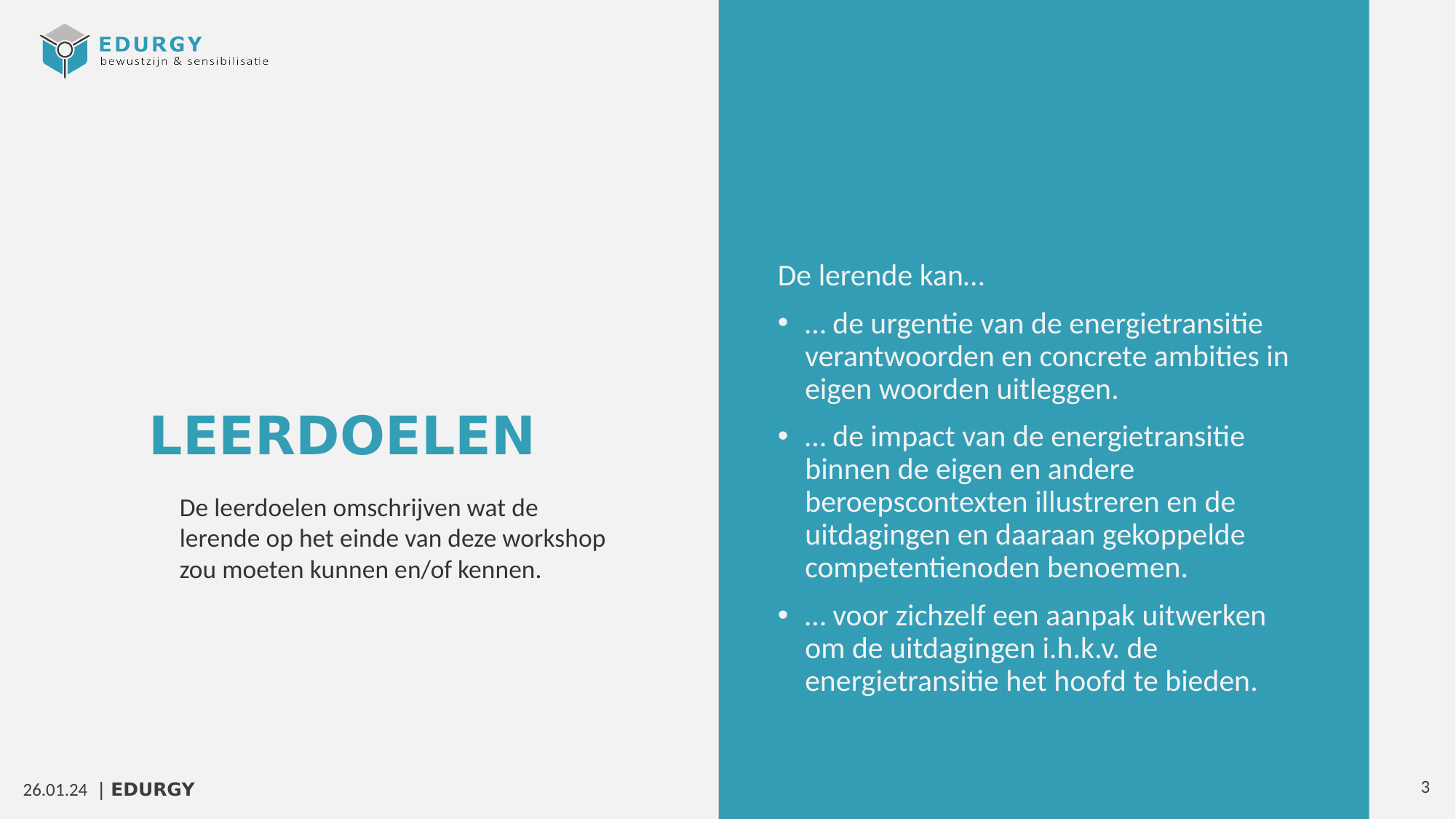

# leerdoelen

De lerende kan…
… de urgentie van de energietransitie verantwoorden en concrete ambities in eigen woorden uitleggen.
… de impact van de energietransitie binnen de eigen en andere beroepscontexten illustreren en de uitdagingen en daaraan gekoppelde competentienoden benoemen.
… voor zichzelf een aanpak uitwerken om de uitdagingen i.h.k.v. de energietransitie het hoofd te bieden.
De leerdoelen omschrijven wat de lerende op het einde van deze workshop zou moeten kunnen en/of kennen.
3
26.01.24
| EDURGY